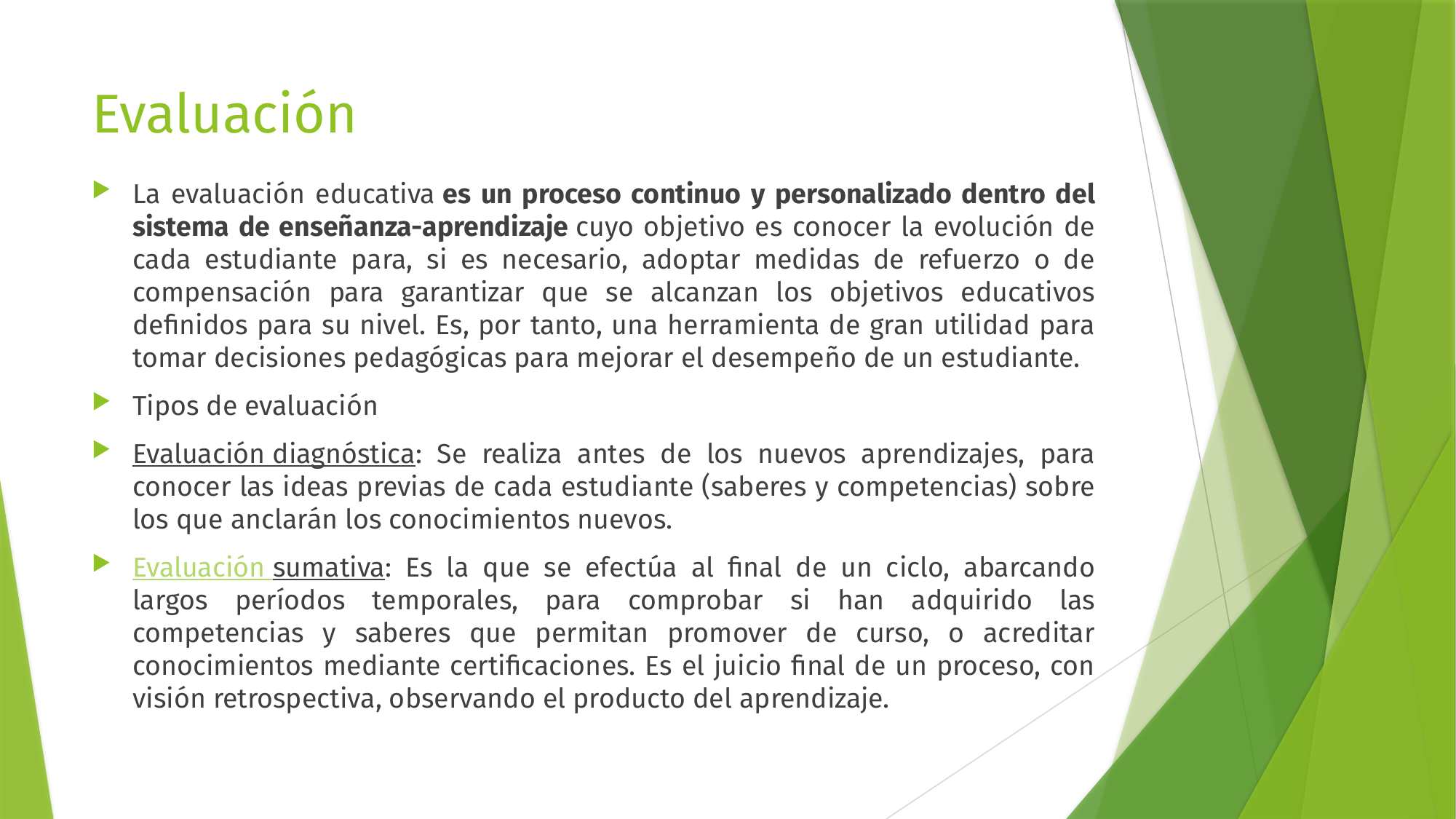

# Evaluación
La evaluación educativa es un proceso continuo y personalizado dentro del sistema de enseñanza-aprendizaje cuyo objetivo es conocer la evolución de cada estudiante para, si es necesario, adoptar medidas de refuerzo o de compensación para garantizar que se alcanzan los objetivos educativos definidos para su nivel. Es, por tanto, una herramienta de gran utilidad para tomar decisiones pedagógicas para mejorar el desempeño de un estudiante.
Tipos de evaluación
Evaluación diagnóstica: Se realiza antes de los nuevos aprendizajes, para conocer las ideas previas de cada estudiante (saberes y competencias) sobre los que anclarán los conocimientos nuevos.
Evaluación sumativa: Es la que se efectúa al final de un ciclo, abarcando largos períodos temporales, para comprobar si han adquirido las competencias y saberes que permitan promover de curso, o acreditar conocimientos mediante certificaciones. Es el juicio final de un proceso, con visión retrospectiva, observando el producto del aprendizaje.